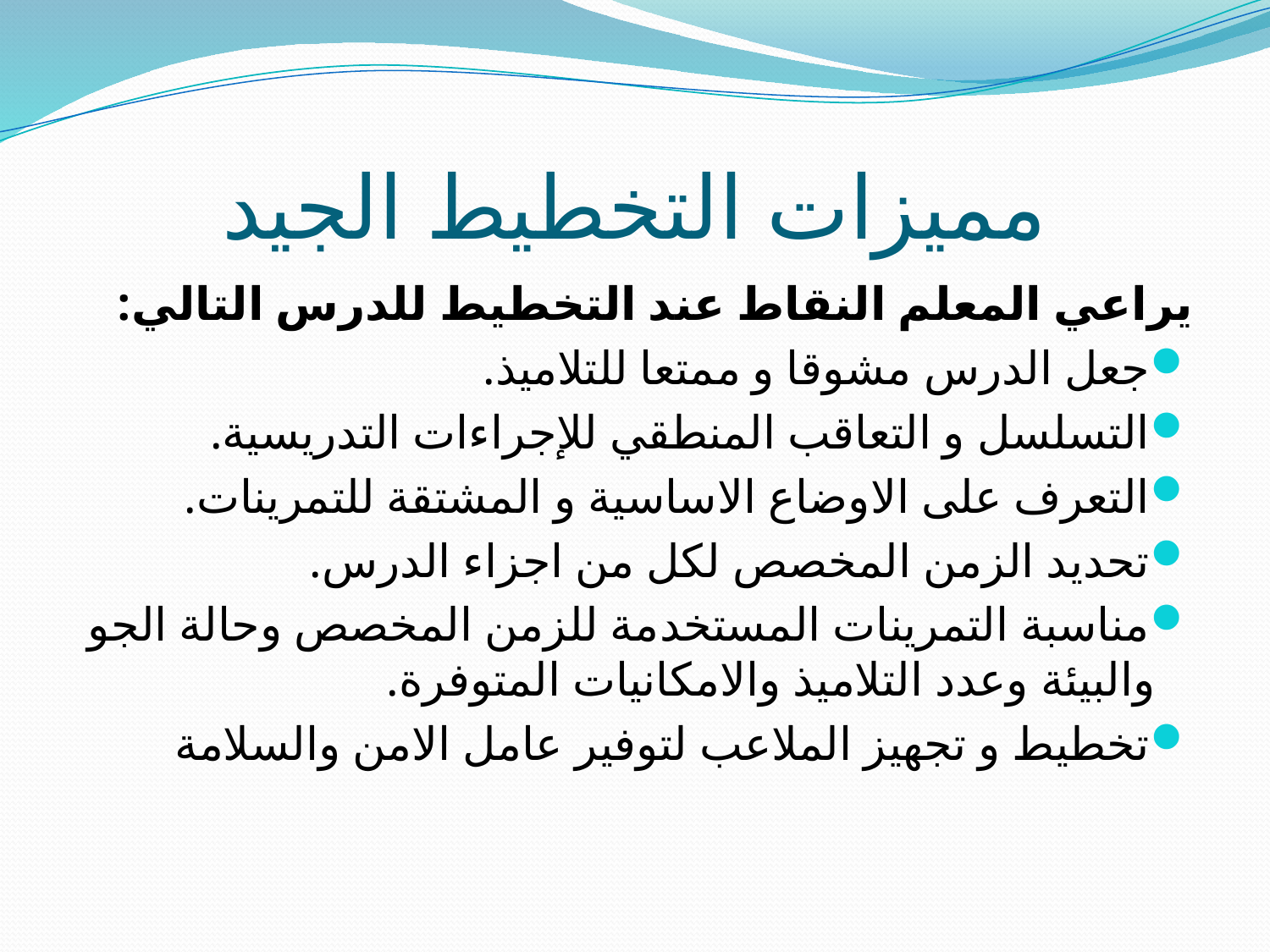

# مميزات التخطيط الجيد
يراعي المعلم النقاط عند التخطيط للدرس التالي:
جعل الدرس مشوقا و ممتعا للتلاميذ.
التسلسل و التعاقب المنطقي للإجراءات التدريسية.
التعرف على الاوضاع الاساسية و المشتقة للتمرينات.
تحديد الزمن المخصص لكل من اجزاء الدرس.
مناسبة التمرينات المستخدمة للزمن المخصص وحالة الجو والبيئة وعدد التلاميذ والامكانيات المتوفرة.
تخطيط و تجهيز الملاعب لتوفير عامل الامن والسلامة